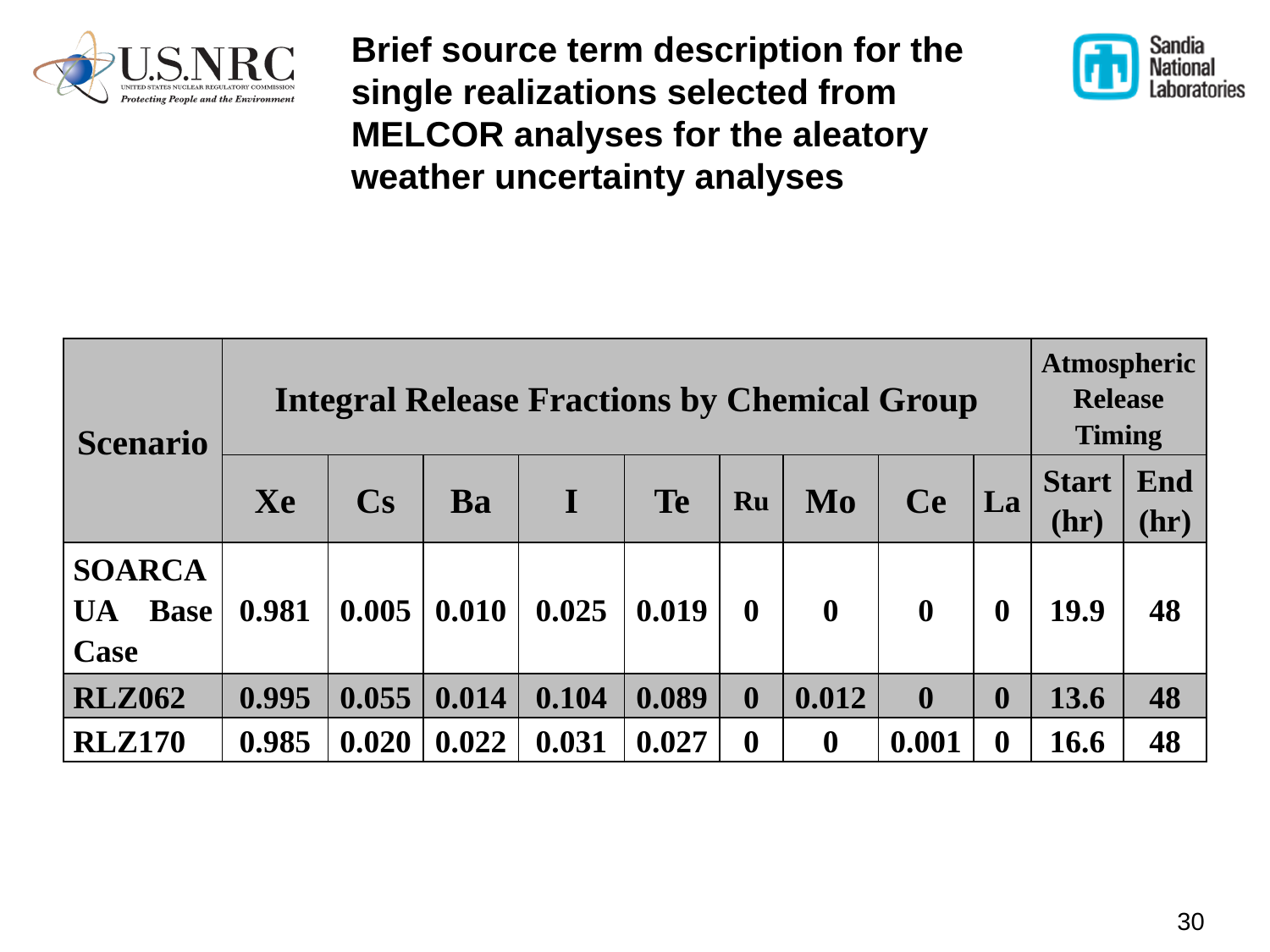

Brief source term description for the single realizations selected from MELCOR analyses for the aleatory weather uncertainty analyses
| Scenario | Integral Release Fractions by Chemical Group |  |  |  |  |  |  |  |  | Atmospheric Release Timing |  |
| --- | --- | --- | --- | --- | --- | --- | --- | --- | --- | --- | --- |
|  | Xe | Cs | Ba | I | Te | Ru | Mo | Ce | La | Start (hr) | End (hr) |
| SOARCA UA Base Case | 0.981 | 0.005 | 0.010 | 0.025 | 0.019 | 0 | 0 | 0 | 0 | 19.9 | 48 |
| RLZ062 | 0.995 | 0.055 | 0.014 | 0.104 | 0.089 | 0 | 0.012 | 0 | 0 | 13.6 | 48 |
| RLZ170 | 0.985 | 0.020 | 0.022 | 0.031 | 0.027 | 0 | 0 | 0.001 | 0 | 16.6 | 48 |
30